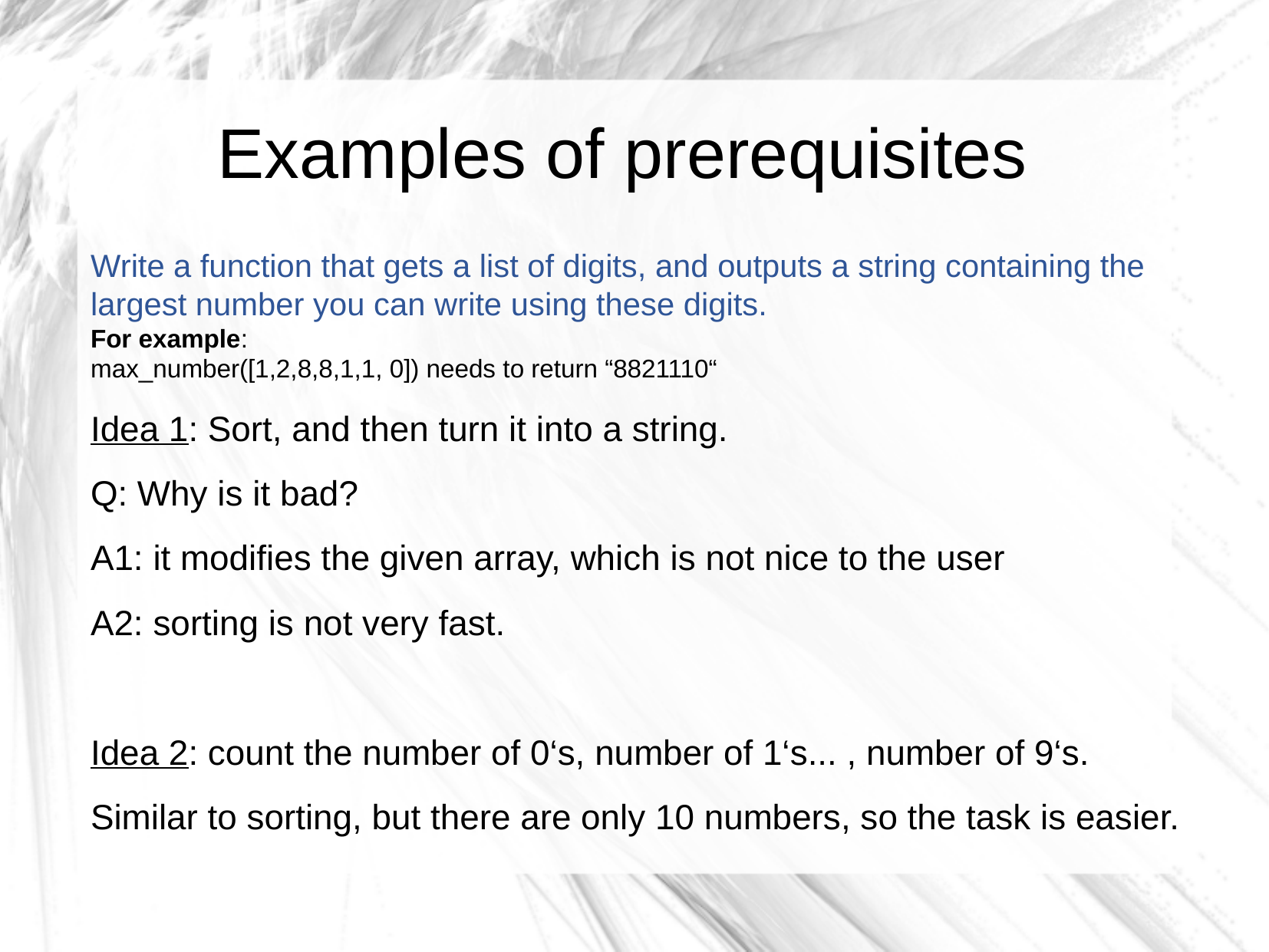

Examples of prerequisites
Write a function that gets a list of digits, and outputs a string containing the largest number you can write using these digits.
For example:
max_number([1,2,8,8,1,1, 0]) needs to return “8821110“
Idea 1: Sort, and then turn it into a string.
Q: Why is it bad?
A1: it modifies the given array, which is not nice to the user
A2: sorting is not very fast.

Idea 2: count the number of 0‘s, number of 1‘s... , number of 9‘s.
Similar to sorting, but there are only 10 numbers, so the task is easier.